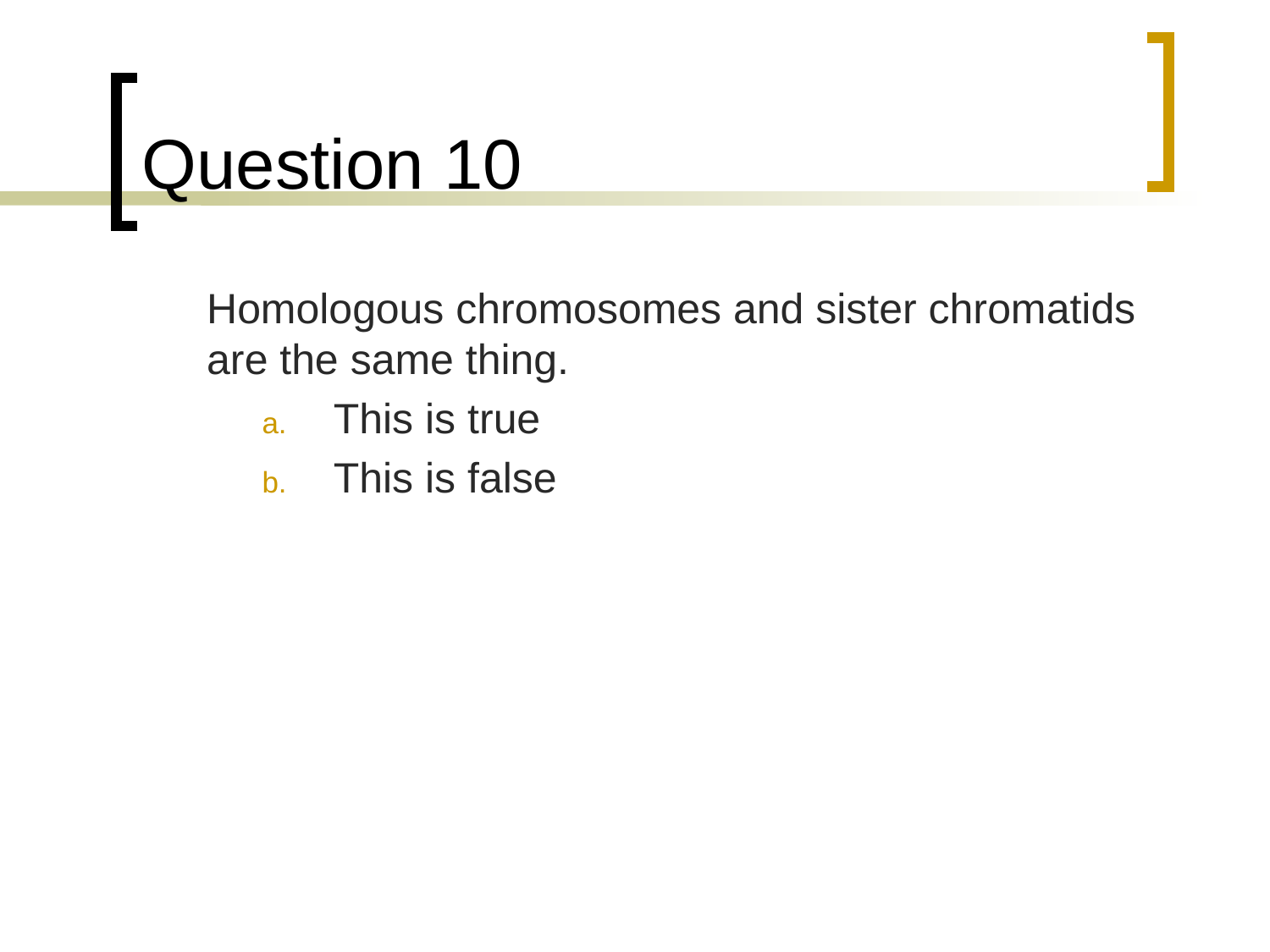

# Question 10
	Homologous chromosomes and sister chromatids are the same thing.
This is true
This is false